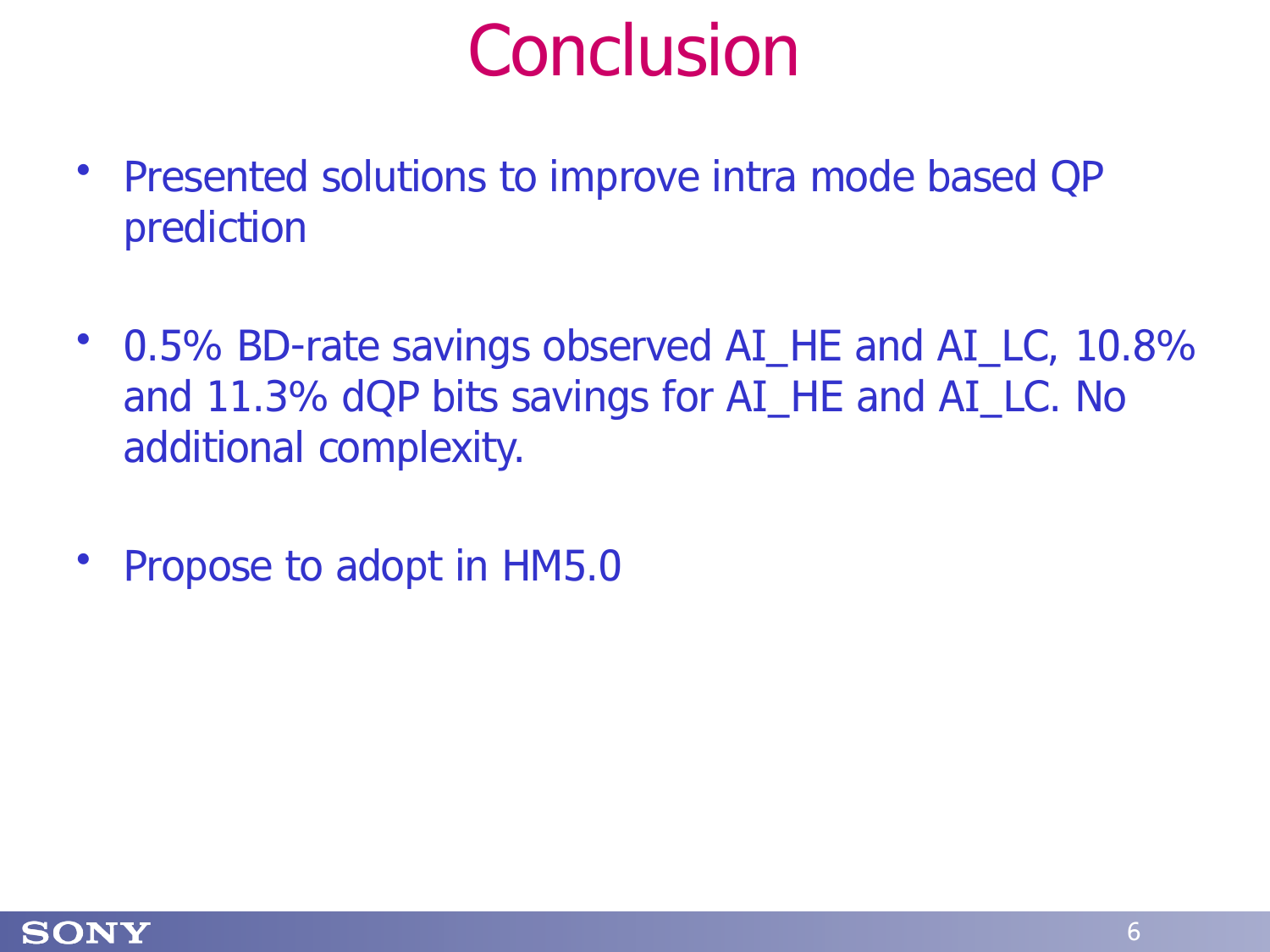

# Conclusion
Presented solutions to improve intra mode based QP prediction

0.5% BD-rate savings observed AI_HE and AI_LC, 10.8% and 11.3% dQP bits savings for AI_HE and AI_LC. No additional complexity.

Propose to adopt in HM5.0

6